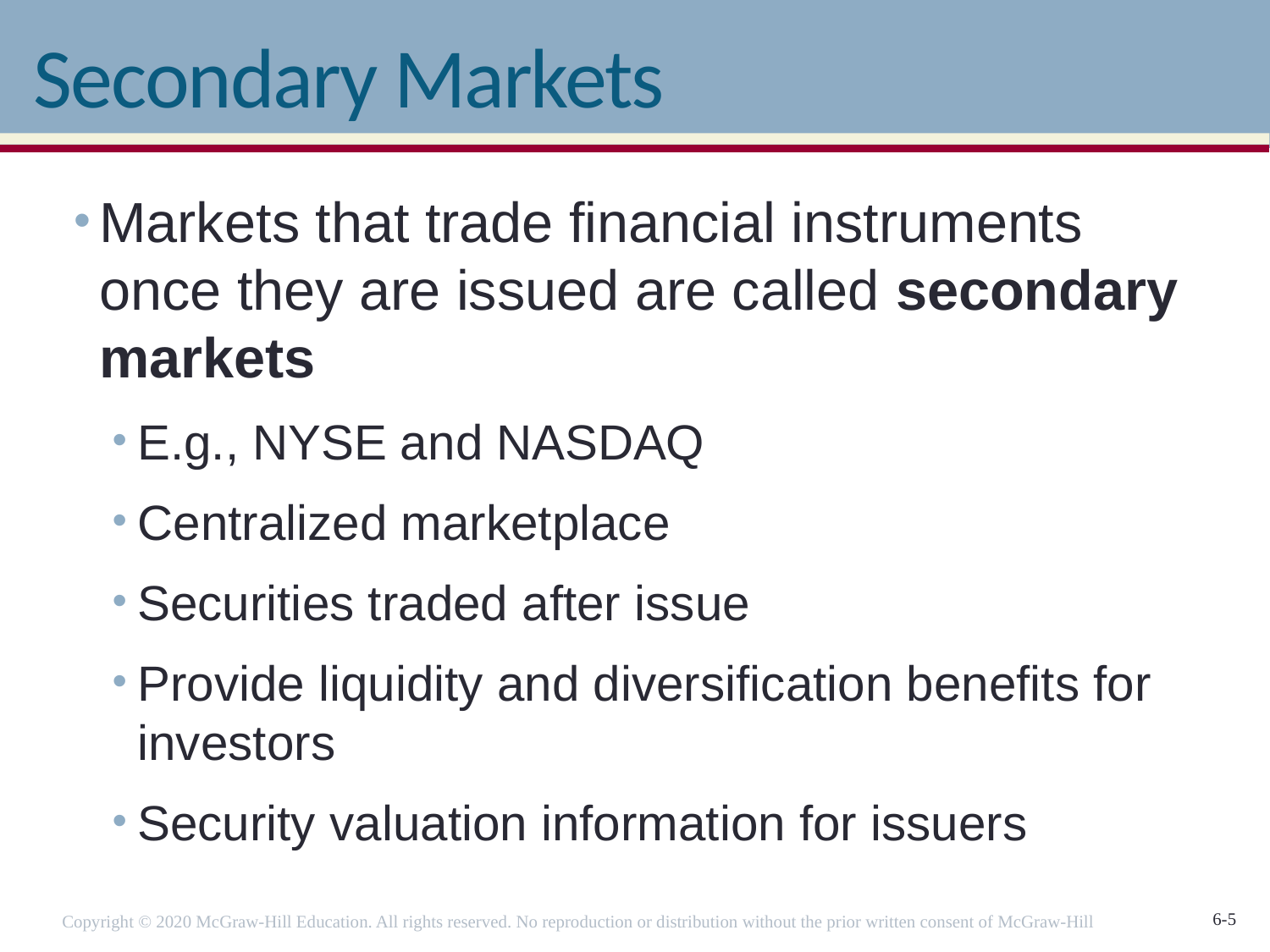

# Secondary Markets
Markets that trade financial instruments once they are issued are called secondary markets
E.g., NYSE and NASDAQ
Centralized marketplace
Securities traded after issue
Provide liquidity and diversification benefits for investors
Security valuation information for issuers
Copyright © 2020 McGraw-Hill Education. All rights reserved. No reproduction or distribution without the prior written consent of McGraw-Hill Education.